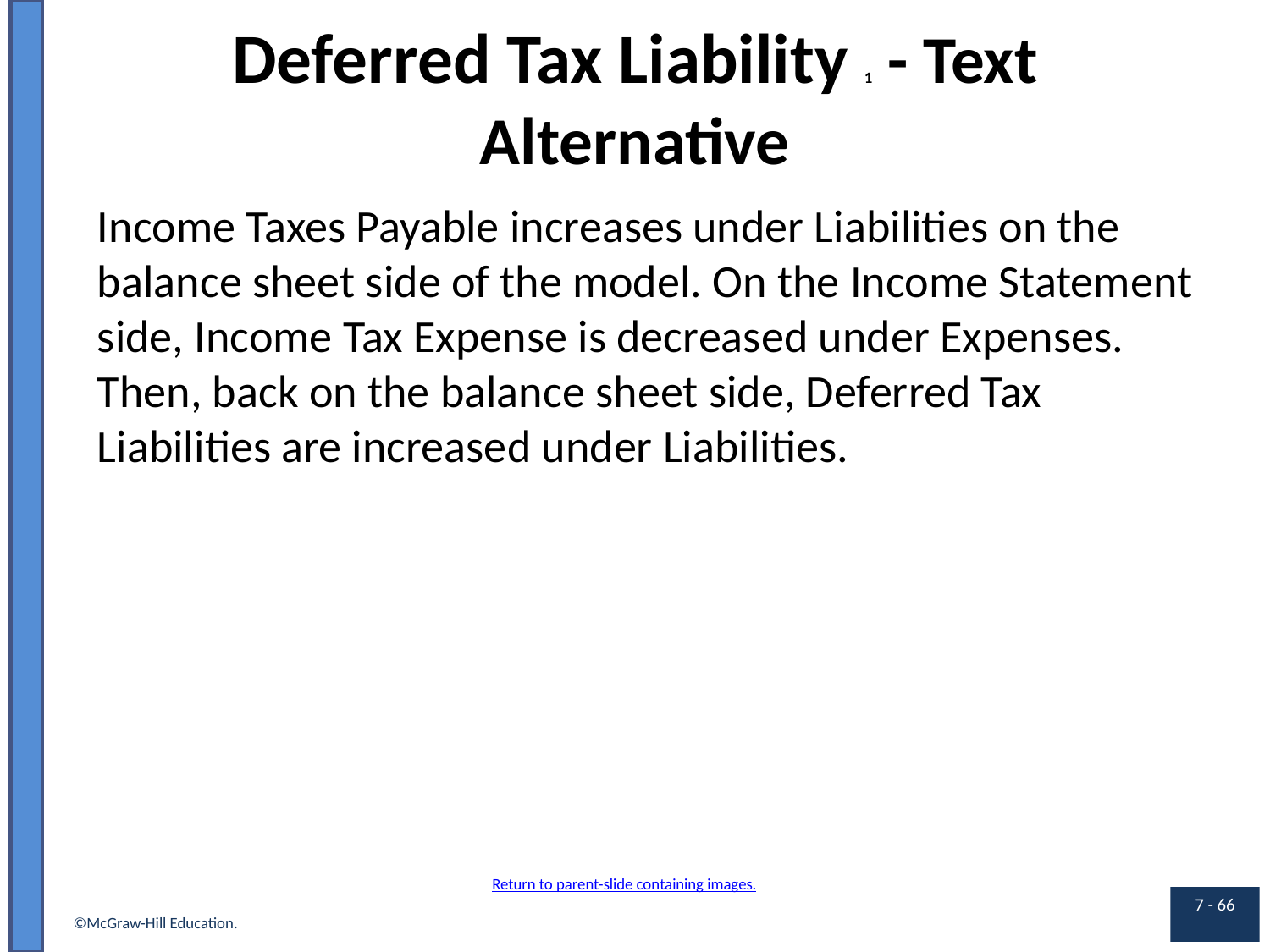

# Deferred Tax Liability 1 - Text Alternative
Income Taxes Payable increases under Liabilities on the balance sheet side of the model. On the Income Statement side, Income Tax Expense is decreased under Expenses. Then, back on the balance sheet side, Deferred Tax Liabilities are increased under Liabilities.
Return to parent-slide containing images.